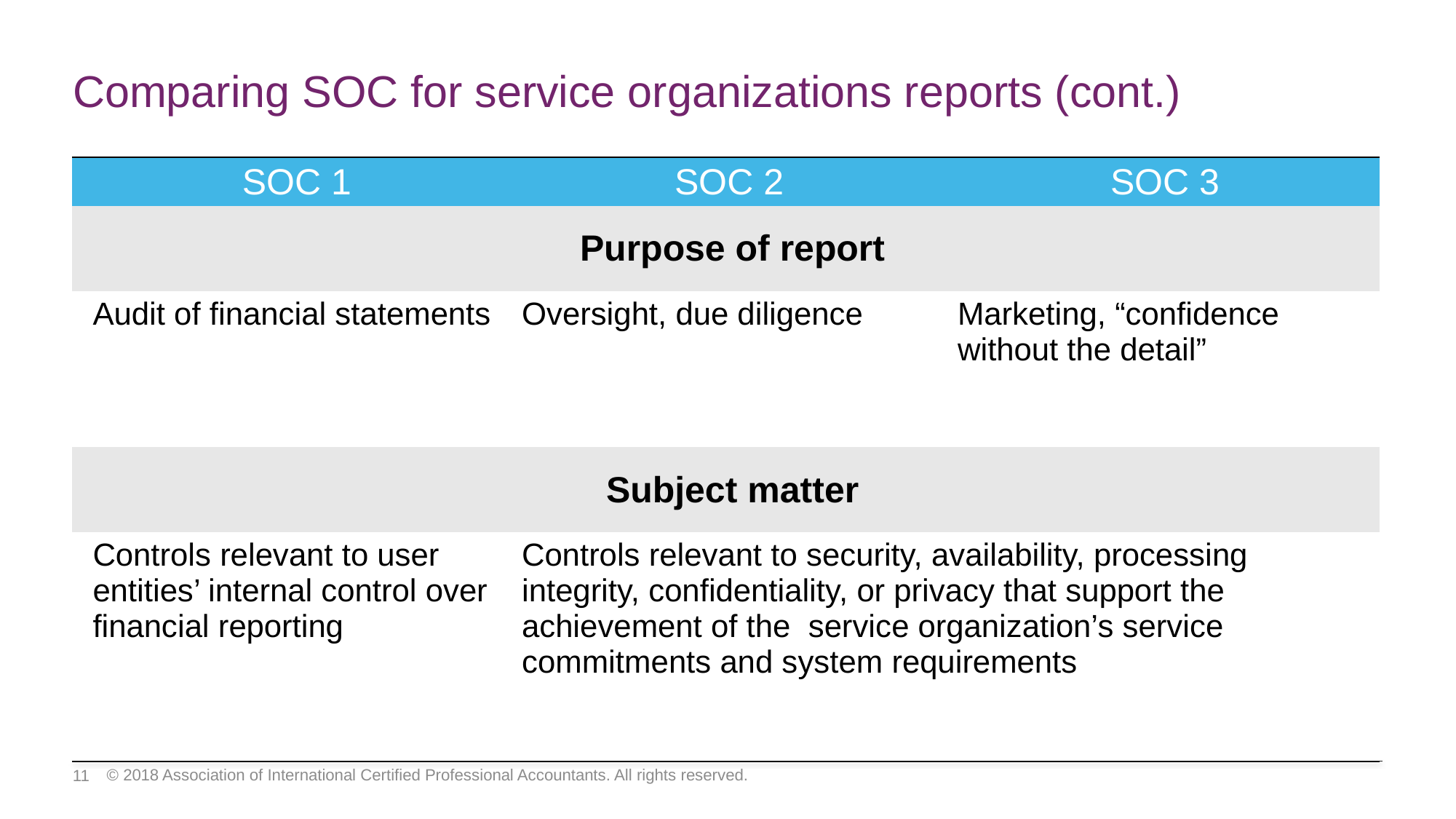

# Comparing SOC for service organizations reports (cont.)
| SOC 1 | SOC 2 | SOC 3 |
| --- | --- | --- |
| Purpose of report |  |  |
| Audit of financial statements | Oversight, due diligence | Marketing, “confidence without the detail” |
| Subject matter |  |  |
| Controls relevant to user entities’ internal control over financial reporting | Controls relevant to security, availability, processing integrity, confidentiality, or privacy that support the achievement of the service organization’s service commitments and system requirements |  |
© 2018 Association of International Certified Professional Accountants. All rights reserved.
11